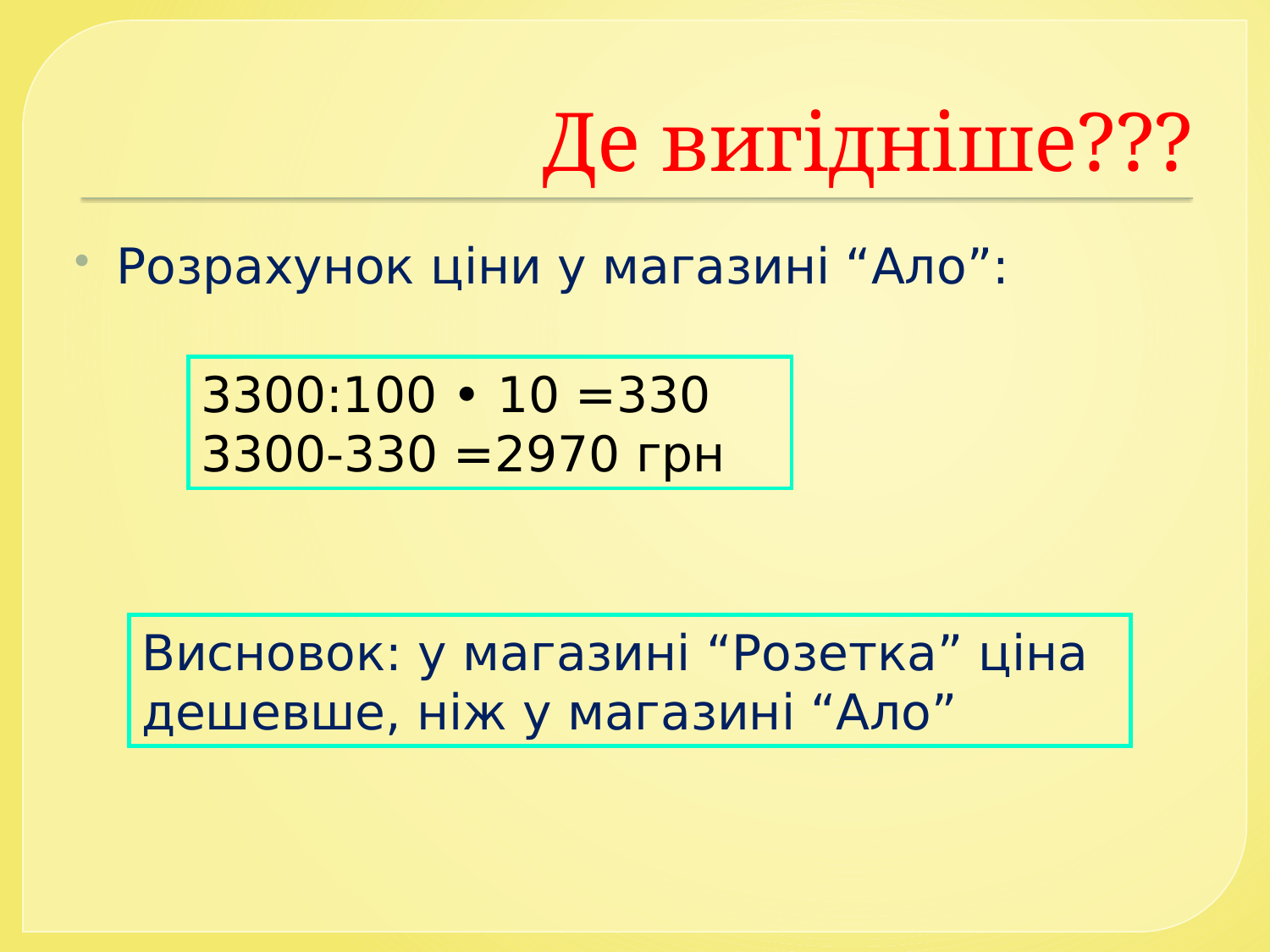

# Де вигідніше???
Розрахунок ціни у магазині “Ало”:

3300:100 • 10 =330
3300-330 =2970 грн
Висновок: у магазині “Розетка” ціна дешевше, ніж у магазині “Ало”